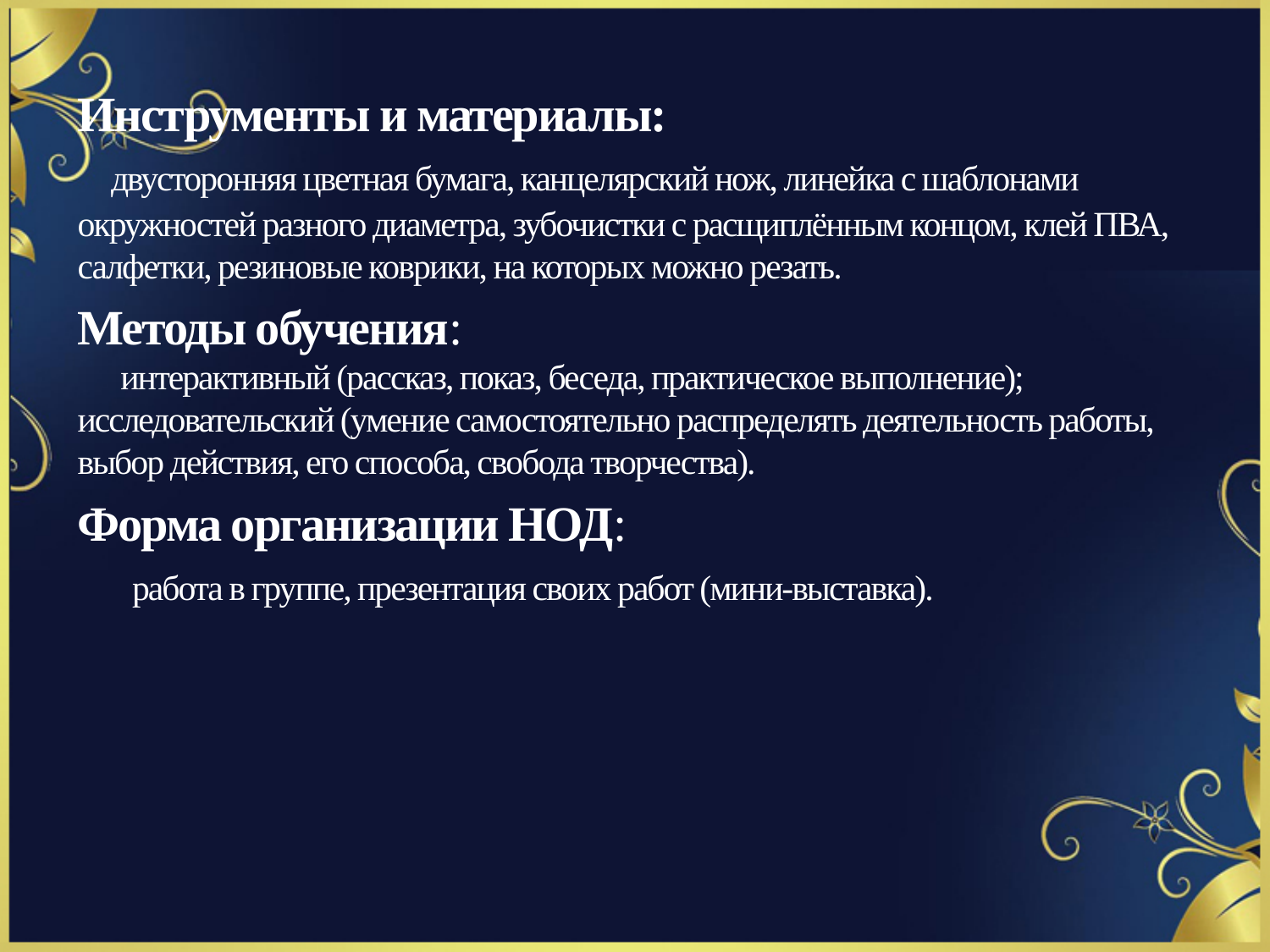

Инструменты и материалы:
   двусторонняя цветная бумага, канцелярский нож, линейка с шаблонами окружностей разного диаметра, зубочистки с расщиплённым концом, клей ПВА, салфетки, резиновые коврики, на которых можно резать.
Методы обучения:
      интерактивный (рассказ, показ, беседа, практическое выполнение);
исследовательский (умение самостоятельно распределять деятельность работы, выбор действия, его способа, свобода творчества).
Форма организации НОД: 
     работа в группе, презентация своих работ (мини-выставка).